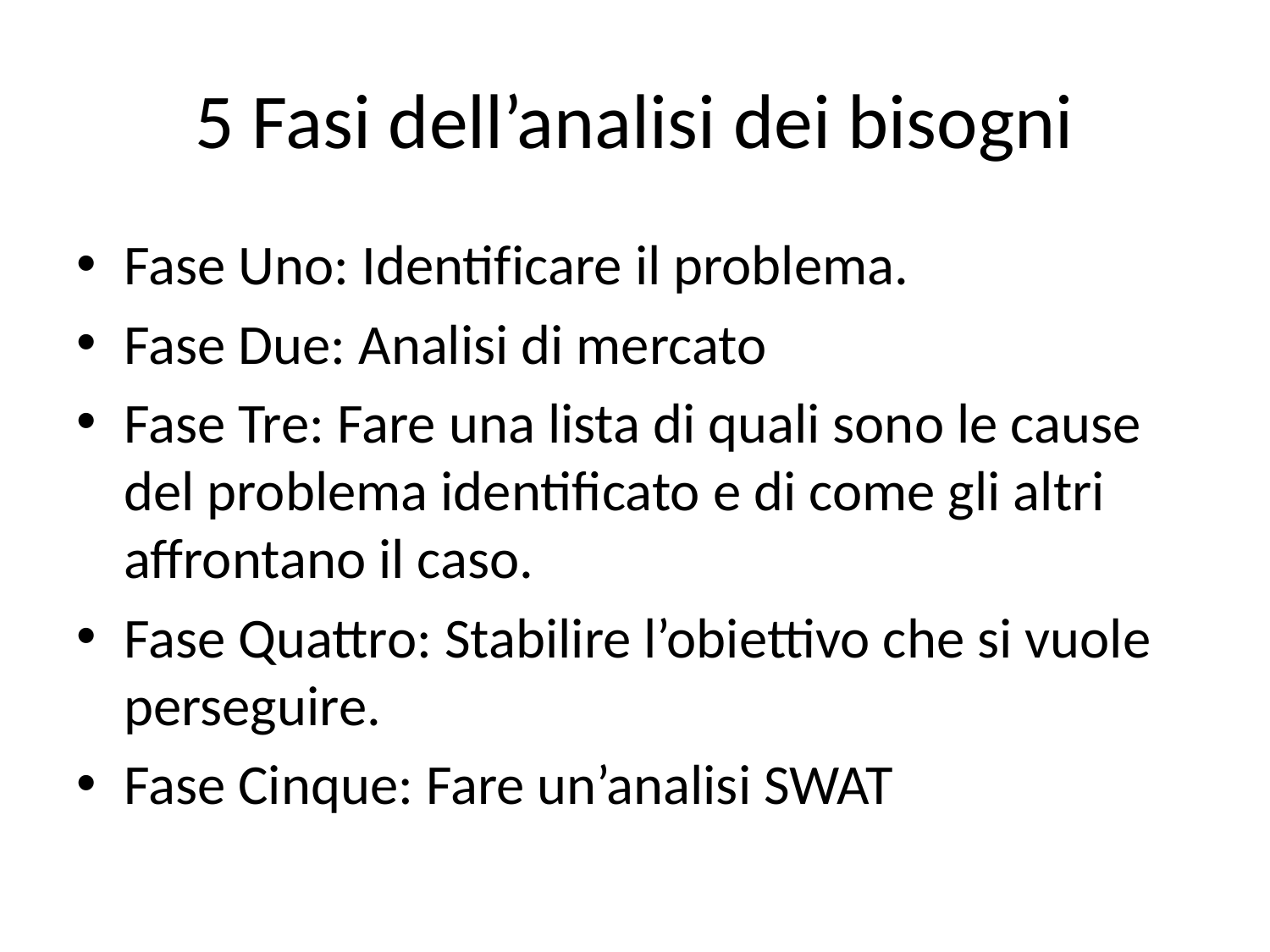

# 5 Fasi dell’analisi dei bisogni
Fase Uno: Identificare il problema.
Fase Due: Analisi di mercato
Fase Tre: Fare una lista di quali sono le cause del problema identificato e di come gli altri affrontano il caso.
Fase Quattro: Stabilire l’obiettivo che si vuole perseguire.
Fase Cinque: Fare un’analisi SWAT